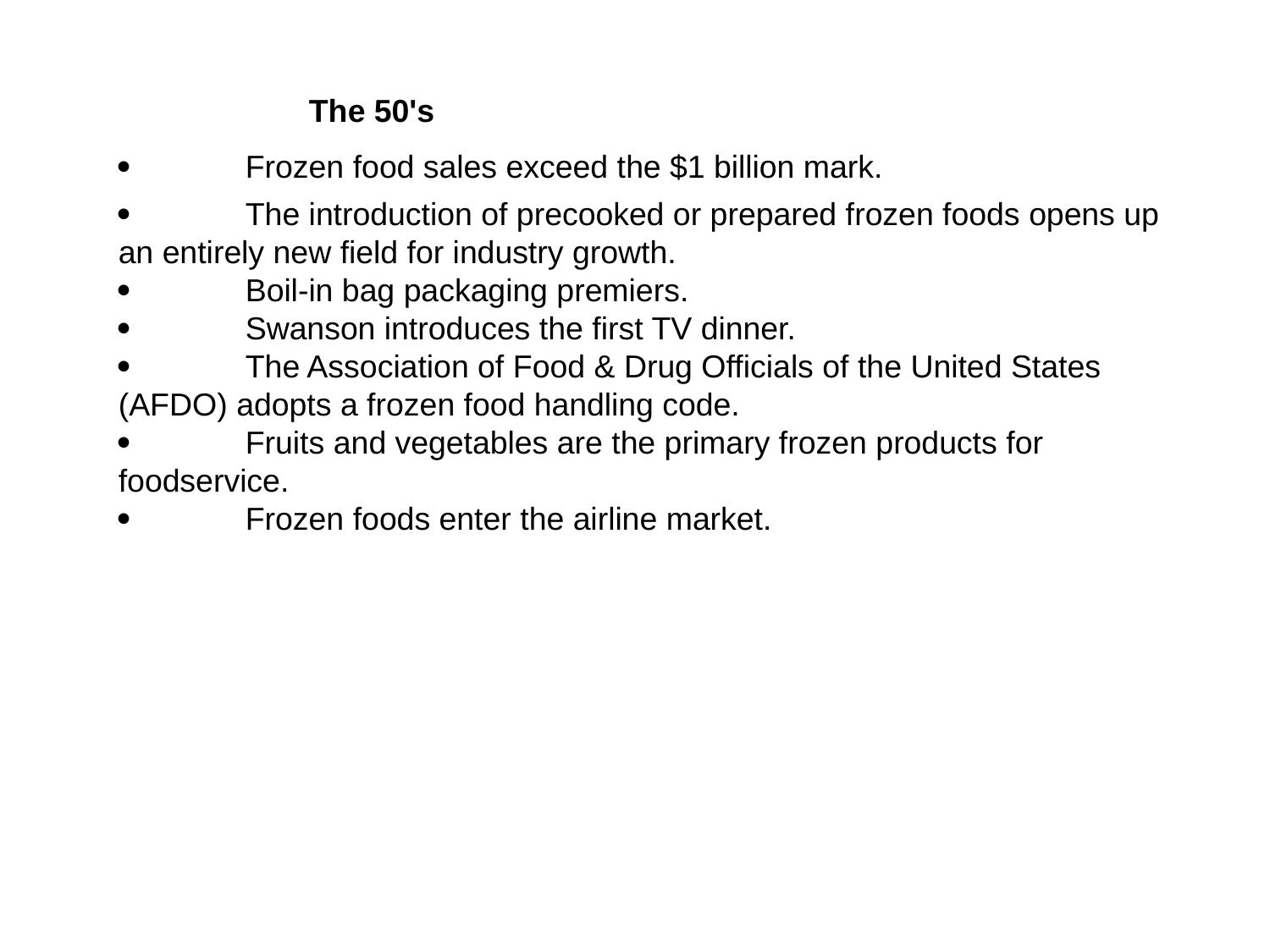

The 50's
•	Frozen food sales exceed the $1 billion mark.
•	The introduction of precooked or prepared frozen foods opens up an entirely new field for industry growth.
•	Boil-in bag packaging premiers.
•	Swanson introduces the first TV dinner.
•	The Association of Food & Drug Officials of the United States (AFDO) adopts a frozen food handling code.
•	Fruits and vegetables are the primary frozen products for foodservice.
•	Frozen foods enter the airline market.